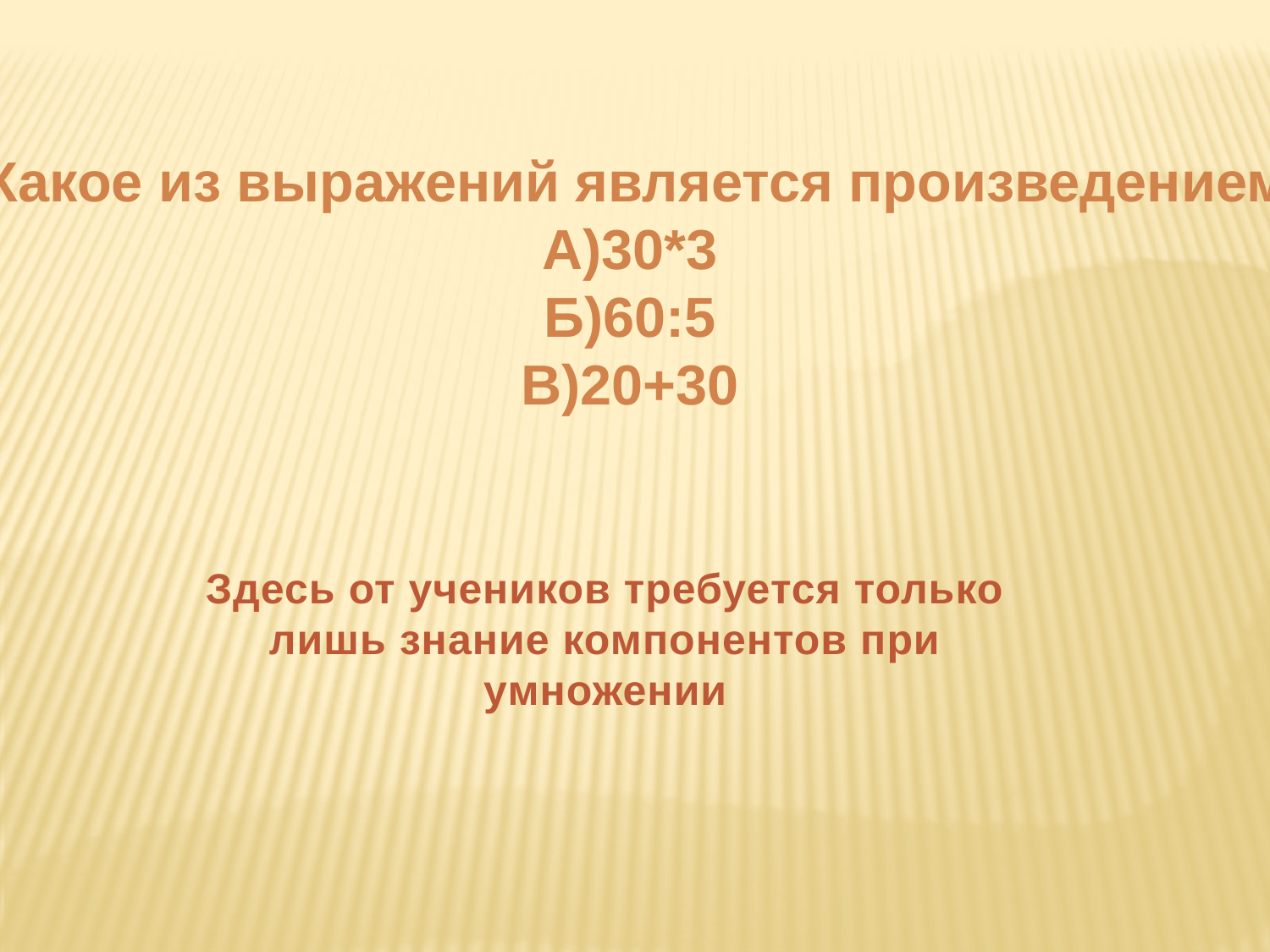

2.Какое из выражений является произведением?
А)30*3
Б)60:5
В)20+30
Здесь от учеников требуется только лишь знание компонентов при умножении